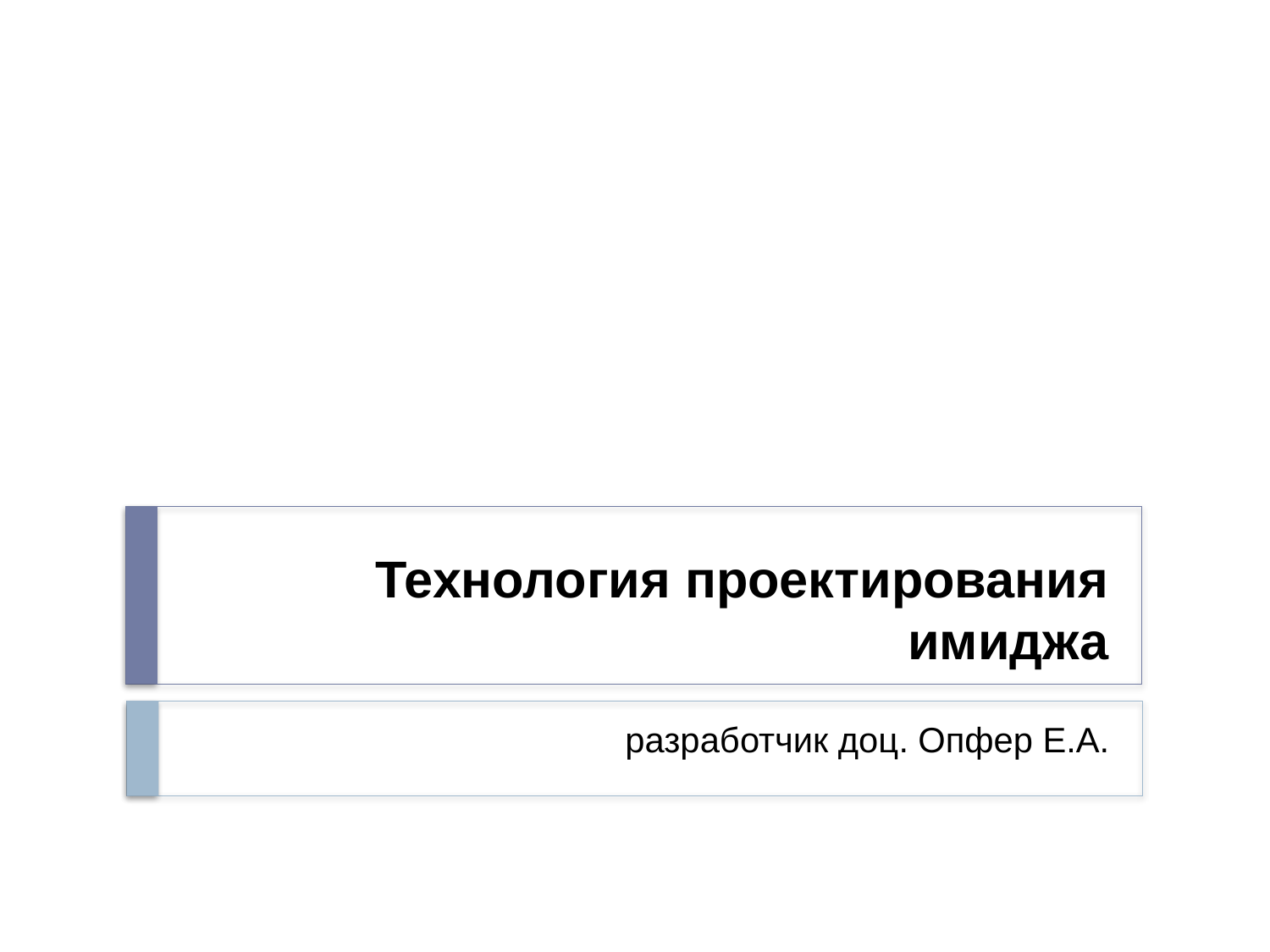

# Технология проектирования имиджа
разработчик доц. Опфер Е.А.